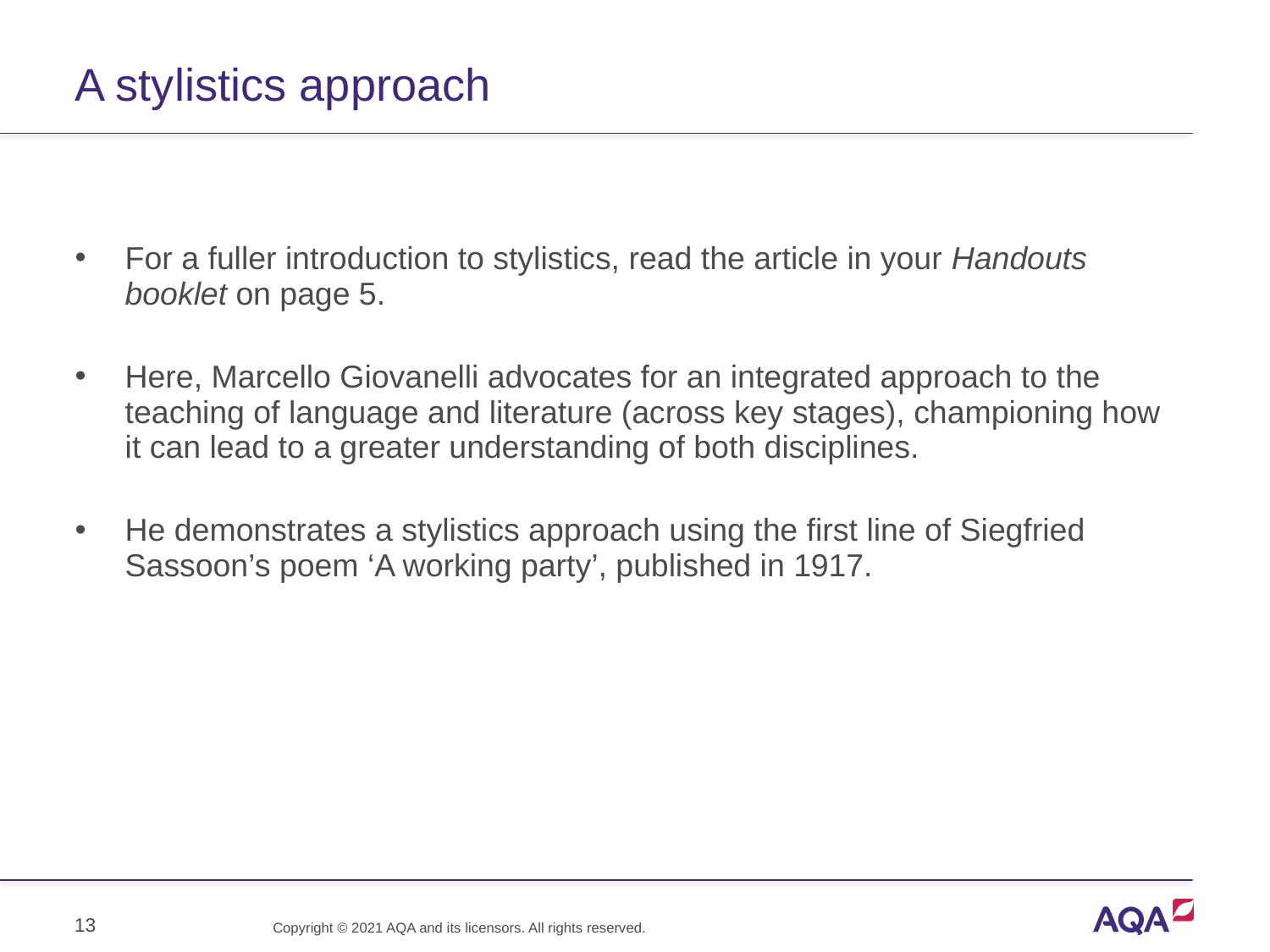

# A stylistics approach
For a fuller introduction to stylistics, read the article in your Handouts booklet on page 5.

Here, Marcello Giovanelli advocates for an integrated approach to the teaching of language and literature (across key stages), championing how it can lead to a greater understanding of both disciplines.

He demonstrates a stylistics approach using the first line of Siegfried Sassoon’s poem ‘A working party’, published in 1917.

13
Copyright © 2021 AQA and its licensors. All rights reserved.